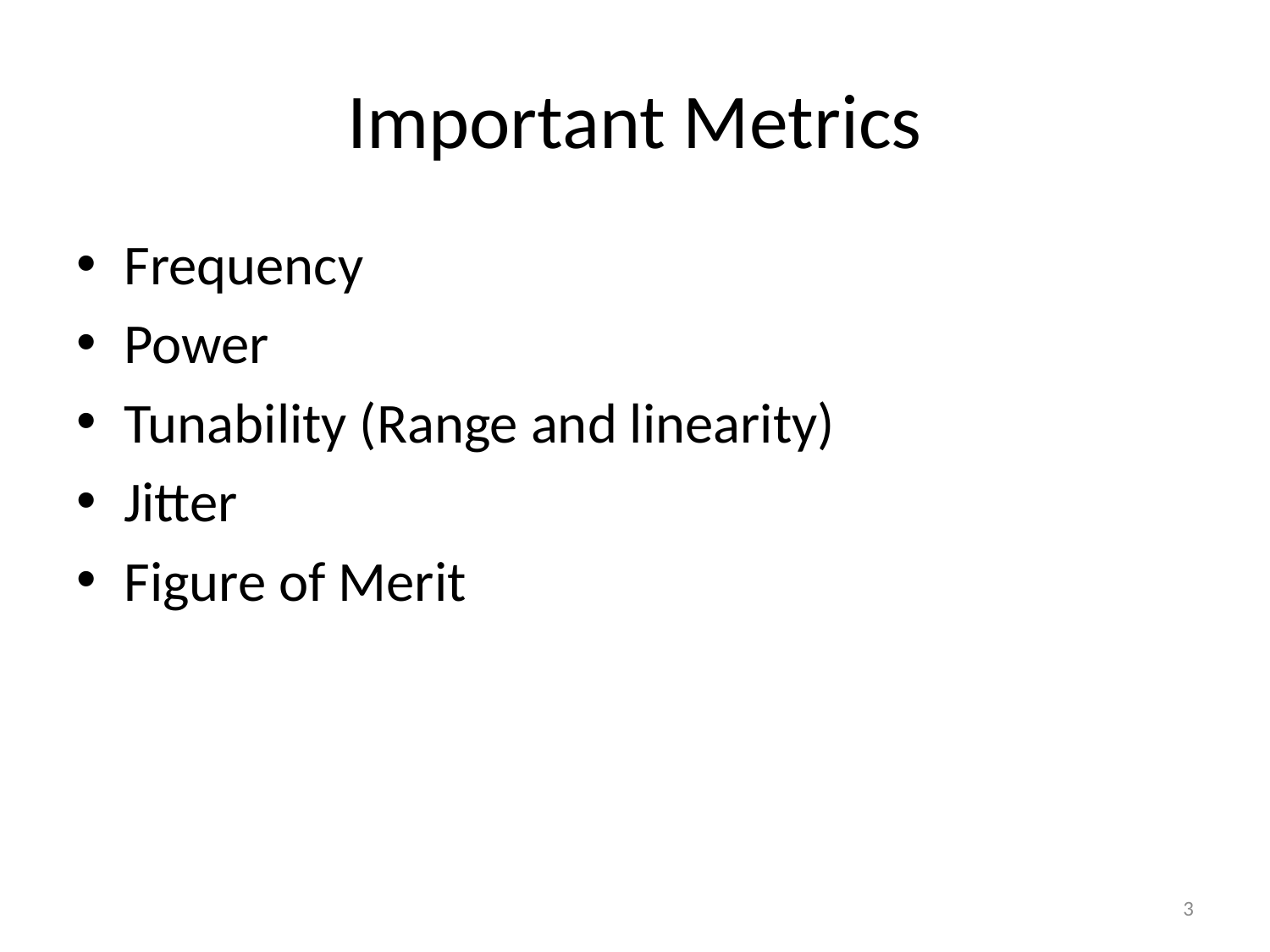

# Important Metrics
Frequency
Power
Tunability (Range and linearity)
Jitter
Figure of Merit
3